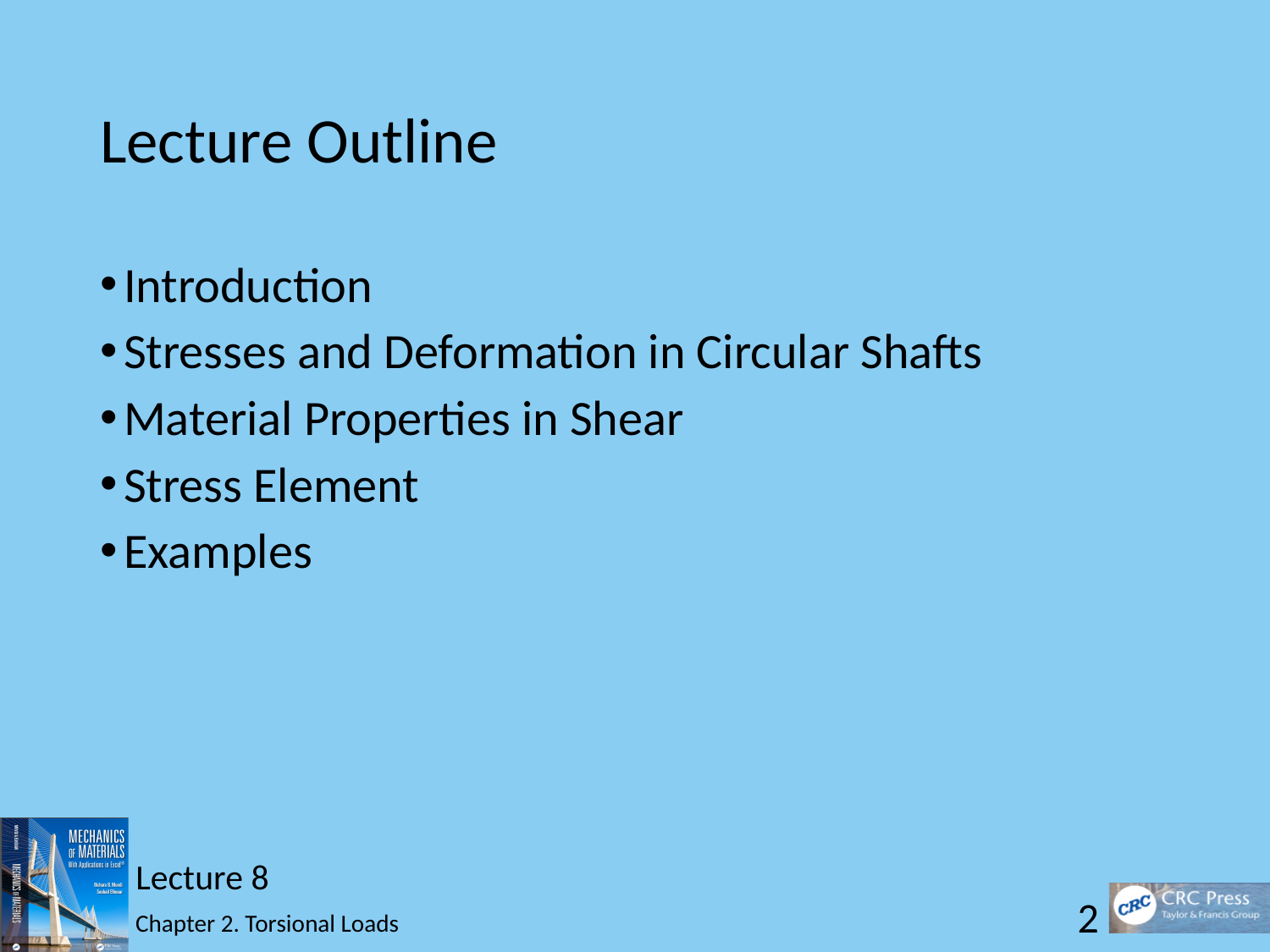

# Lecture Outline
Introduction
Stresses and Deformation in Circular Shafts
Material Properties in Shear
Stress Element
Examples
Lecture 8
2
Chapter 2. Torsional Loads